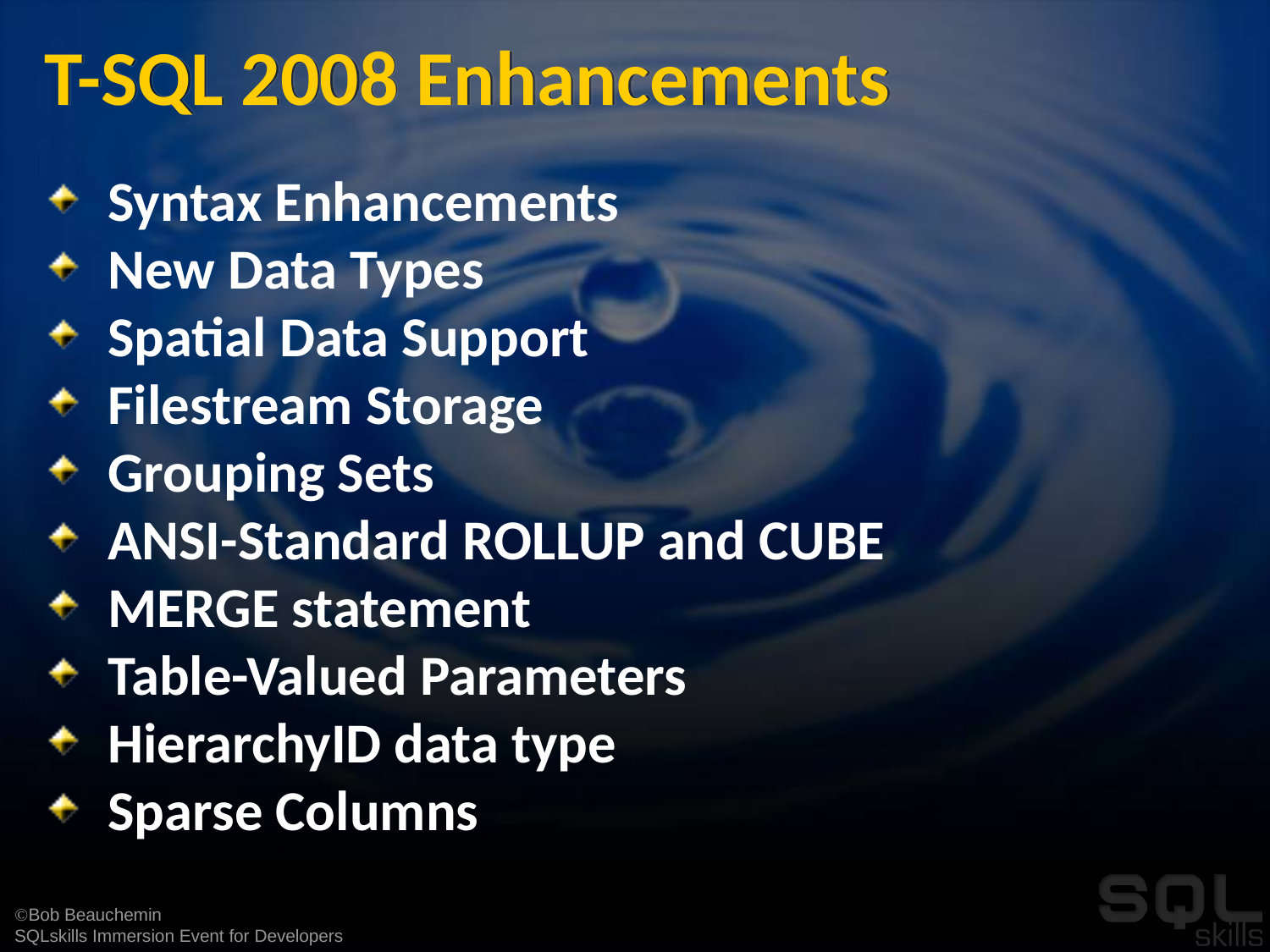

# T-SQL 2008 Enhancements
Syntax Enhancements
New Data Types
Spatial Data Support
Filestream Storage
Grouping Sets
ANSI-Standard ROLLUP and CUBE
MERGE statement
Table-Valued Parameters
HierarchyID data type
Sparse Columns